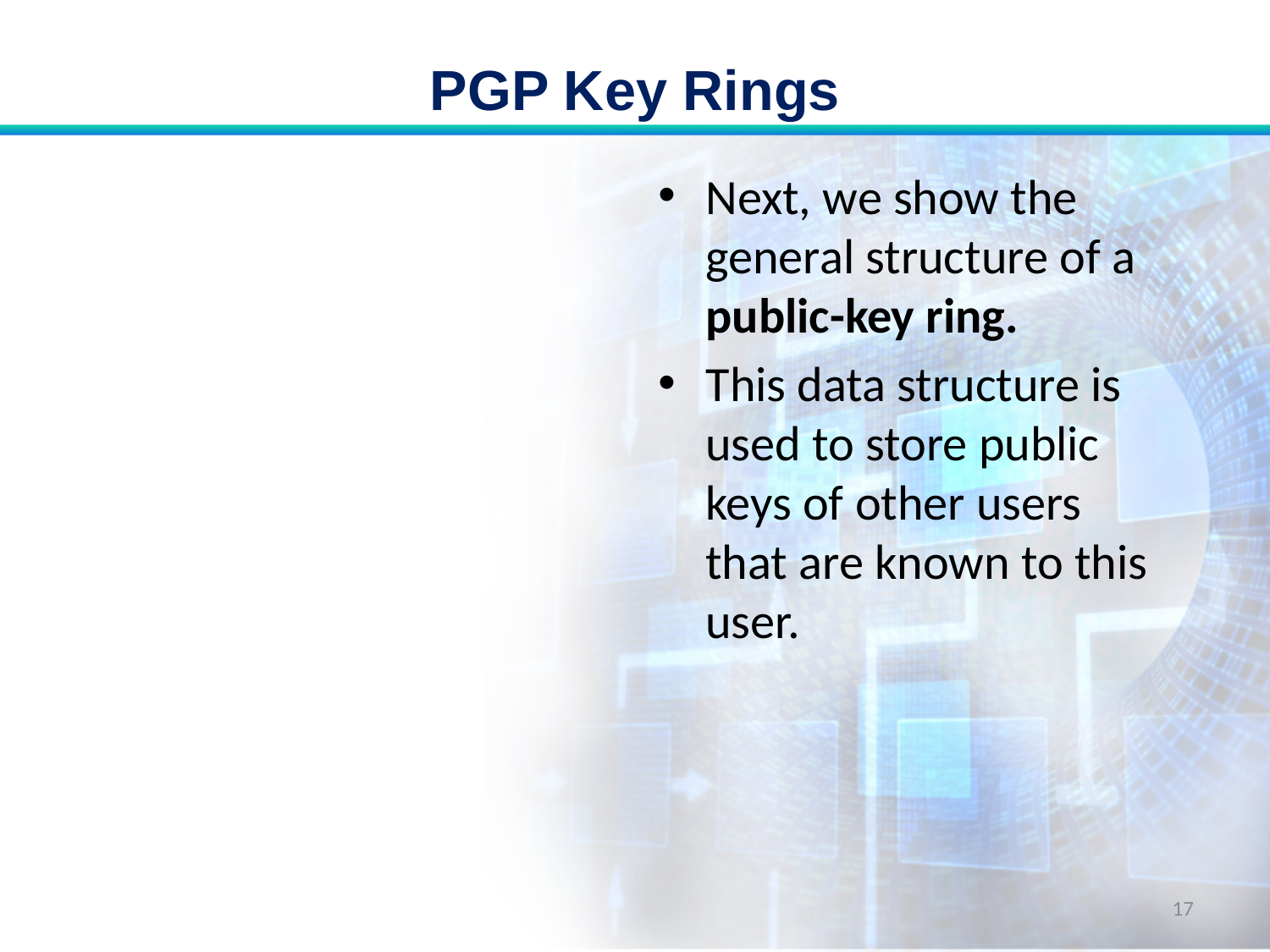

# PGP Key Rings
Next, we show the general structure of a public-key ring.
This data structure is used to store public keys of other users that are known to this user.
17